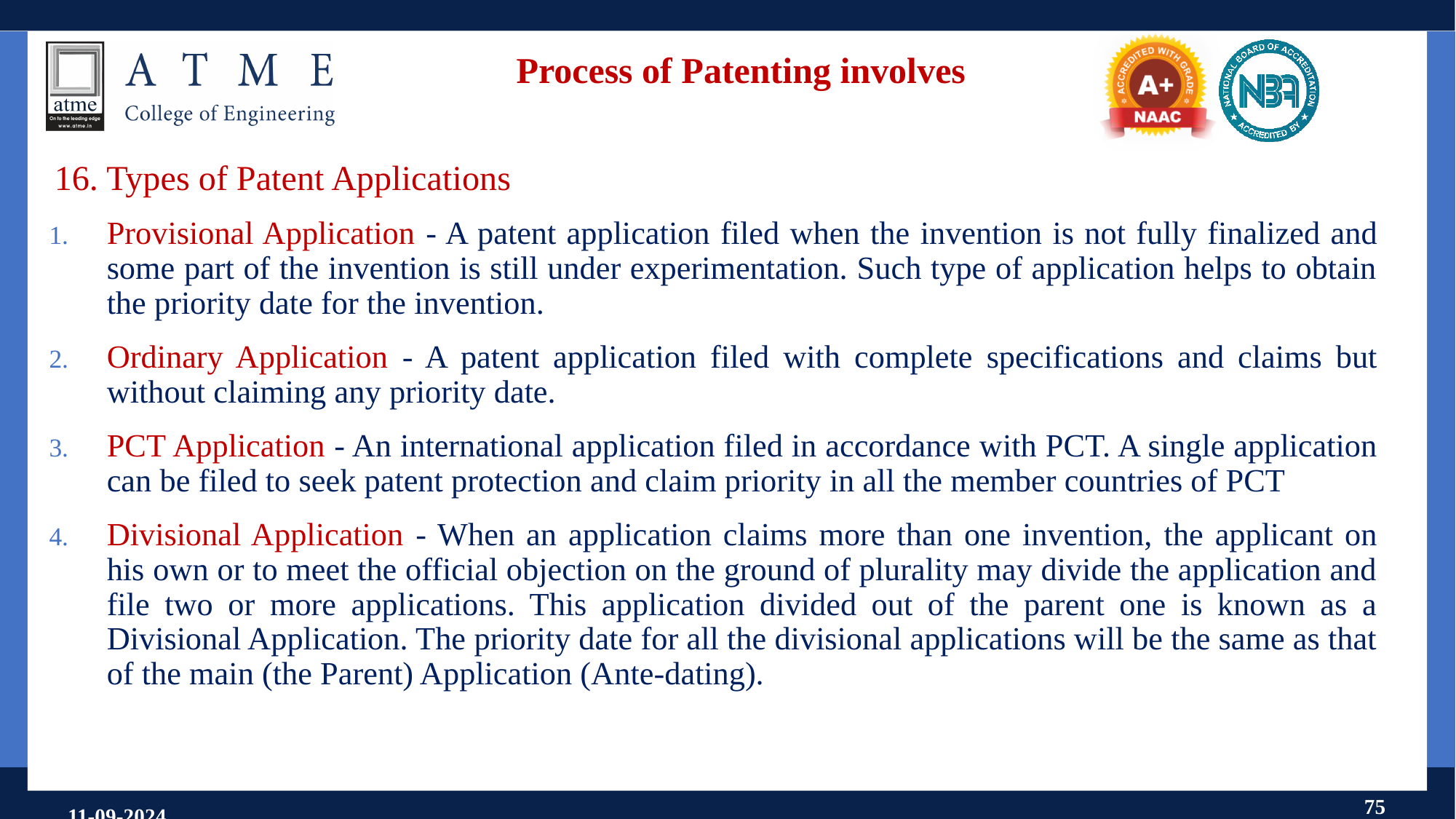

# Process of Patenting involves
16. Types of Patent Applications
Provisional Application - A patent application filed when the invention is not fully finalized and some part of the invention is still under experimentation. Such type of application helps to obtain the priority date for the invention.
Ordinary Application - A patent application filed with complete specifications and claims but without claiming any priority date.
PCT Application - An international application filed in accordance with PCT. A single application can be filed to seek patent protection and claim priority in all the member countries of PCT
Divisional Application - When an application claims more than one invention, the applicant on his own or to meet the official objection on the ground of plurality may divide the application and file two or more applications. This application divided out of the parent one is known as a Divisional Application. The priority date for all the divisional applications will be the same as that of the main (the Parent) Application (Ante-dating).
75
11-09-2024